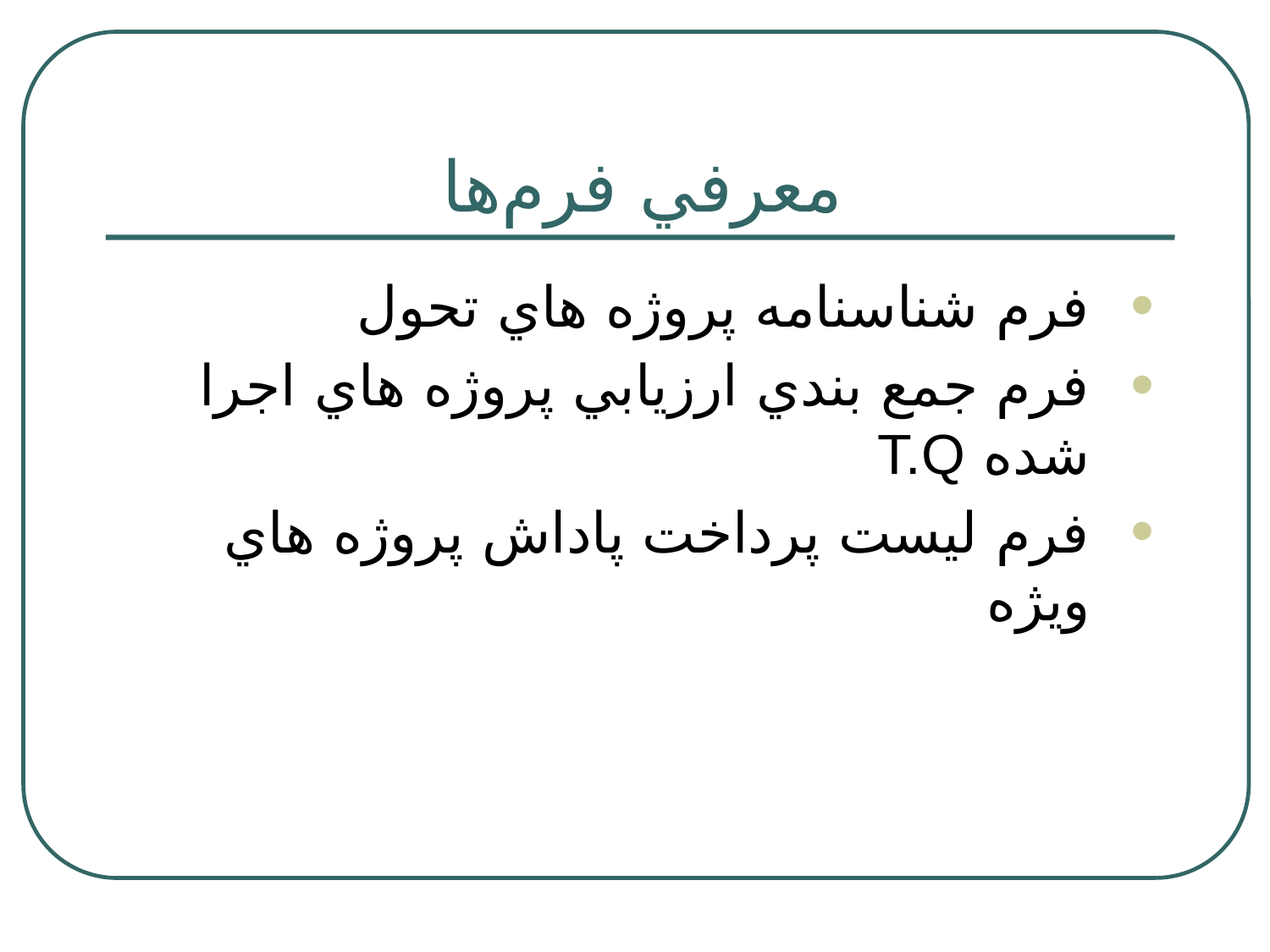

# معرفي فرم‌ها
فرم شناسنامه پروژه هاي تحول
فرم جمع بندي ارزيابي پروژه هاي اجرا شده T.Q
فرم ليست پرداخت پاداش پروژه هاي ويژه